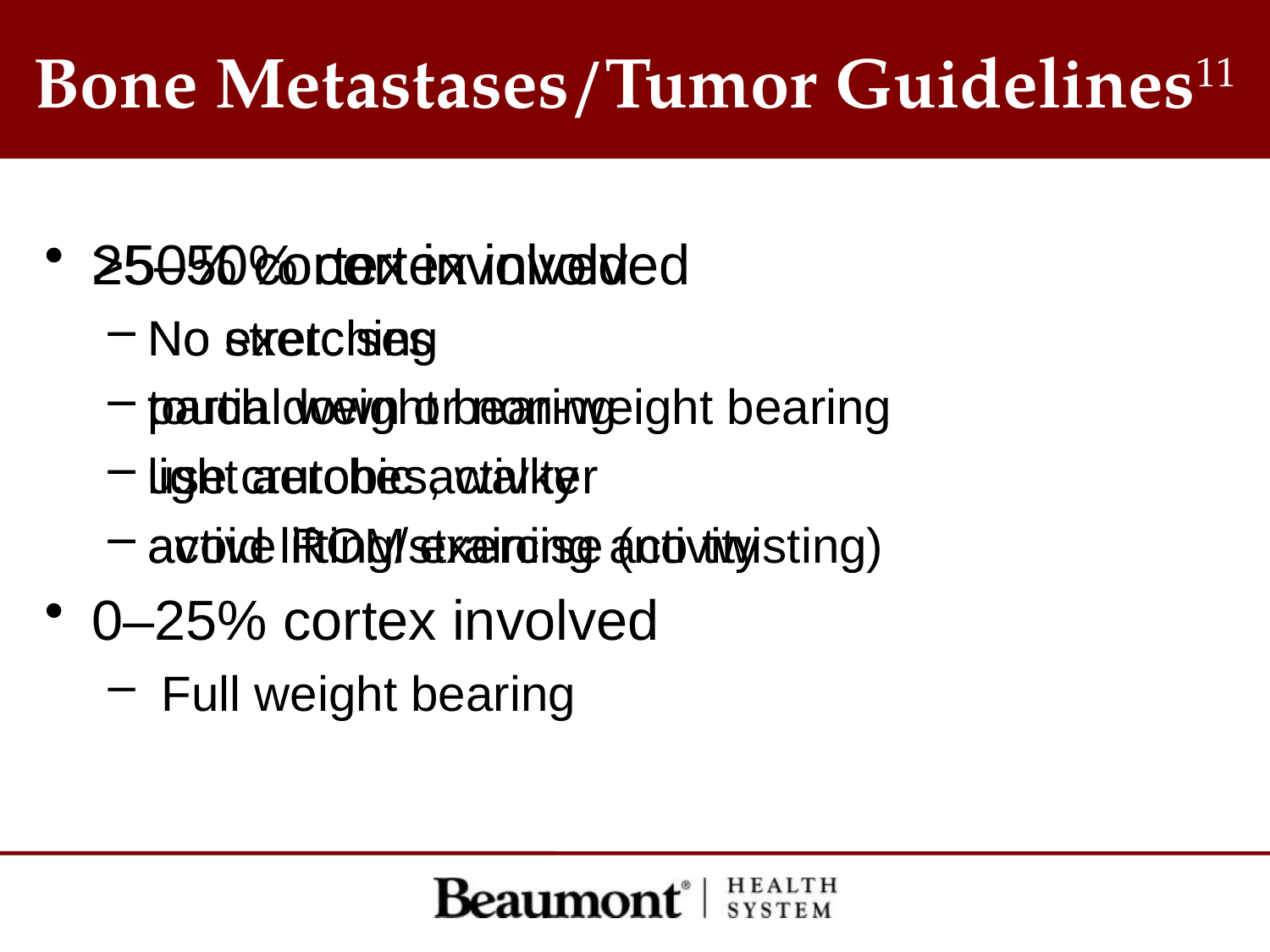

# Bone Metastases/Tumor Guidelines11
>50% cortex involved
No exercises
touch down or non-weight bearing
use crutches, walker
active ROM exercise (no twisting)
25–50% cortex involved
No stretching
partial weight bearing
light aerobic activity
avoid lifting/straining activity
0–25% cortex involved
 Full weight bearing